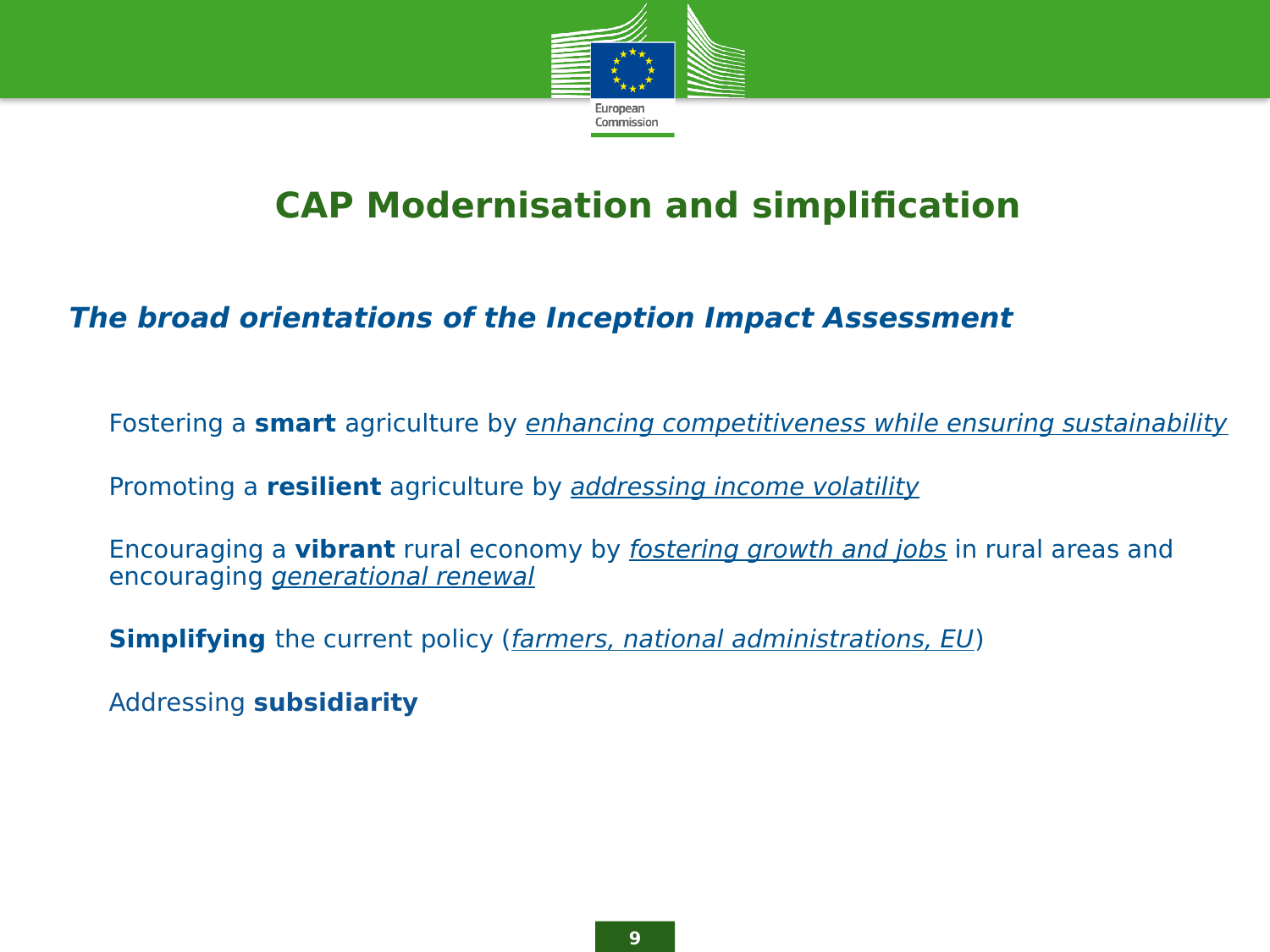

# CAP Modernisation and simplification

The broad orientations of the Inception Impact Assessment

Fostering a smart agriculture by enhancing competitiveness while ensuring sustainability

Promoting a resilient agriculture by addressing income volatility

Encouraging a vibrant rural economy by fostering growth and jobs in rural areas and encouraging generational renewal

Simplifying the current policy (farmers, national administrations, EU)

Addressing subsidiarity

9